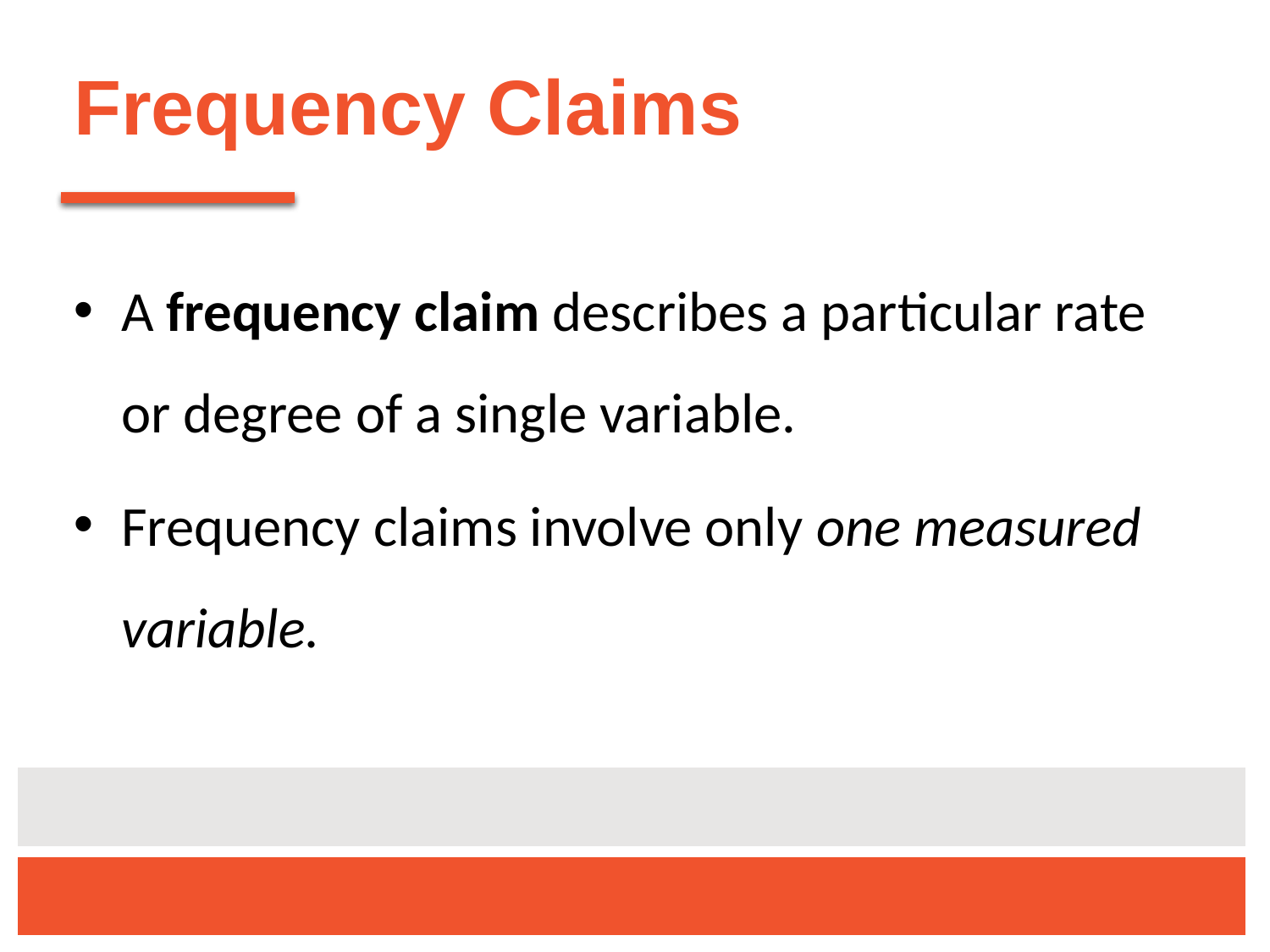

# Frequency Claims
A frequency claim describes a particular rate or degree of a single variable.
Frequency claims involve only one measured variable.